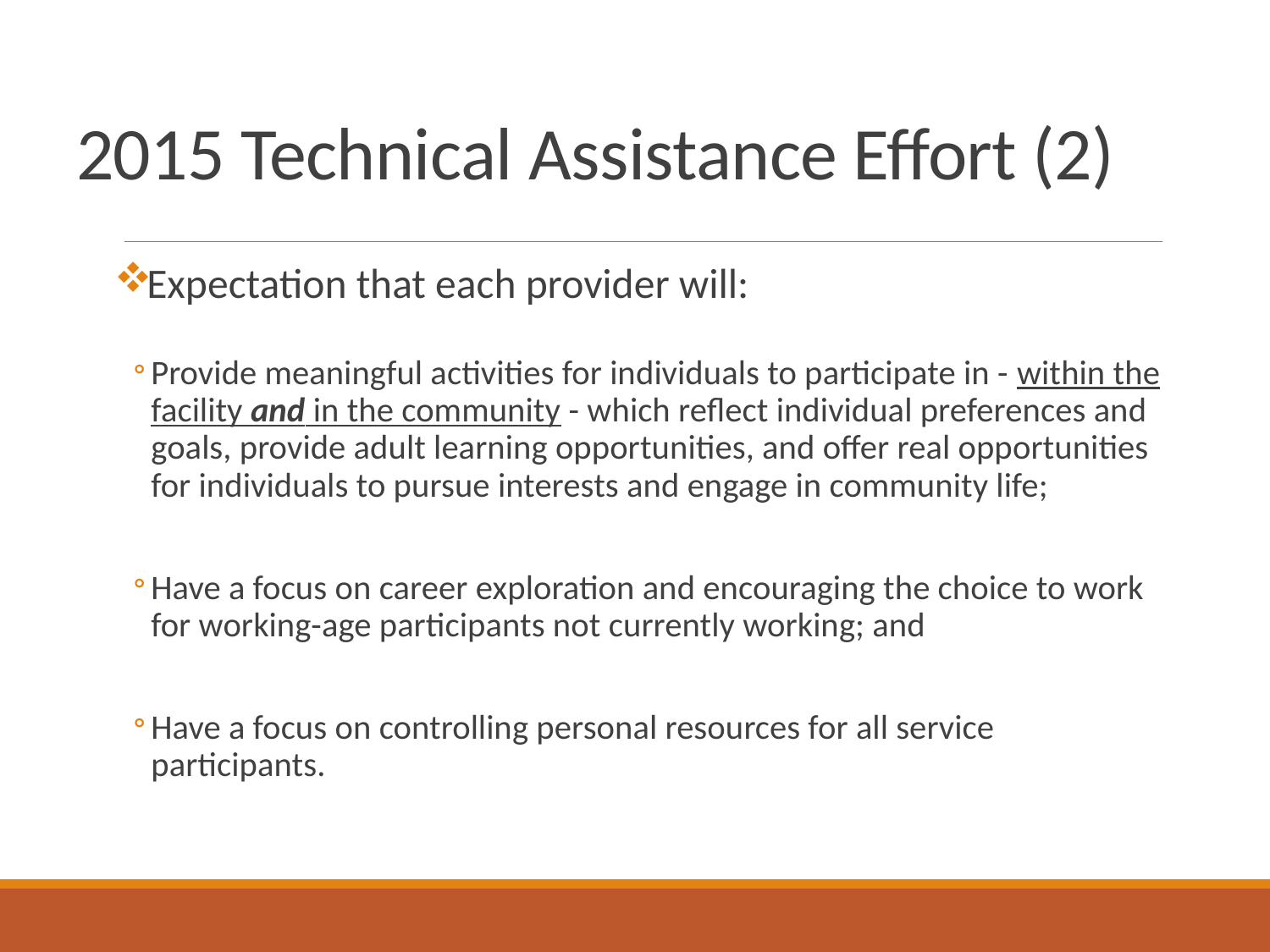

# 2015 Technical Assistance Effort (2)
Expectation that each provider will:

Provide meaningful activities for individuals to participate in - within the facility and in the community - which reflect individual preferences and goals, provide adult learning opportunities, and offer real opportunities for individuals to pursue interests and engage in community life;

Have a focus on career exploration and encouraging the choice to work for working-age participants not currently working; and

Have a focus on controlling personal resources for all service participants.